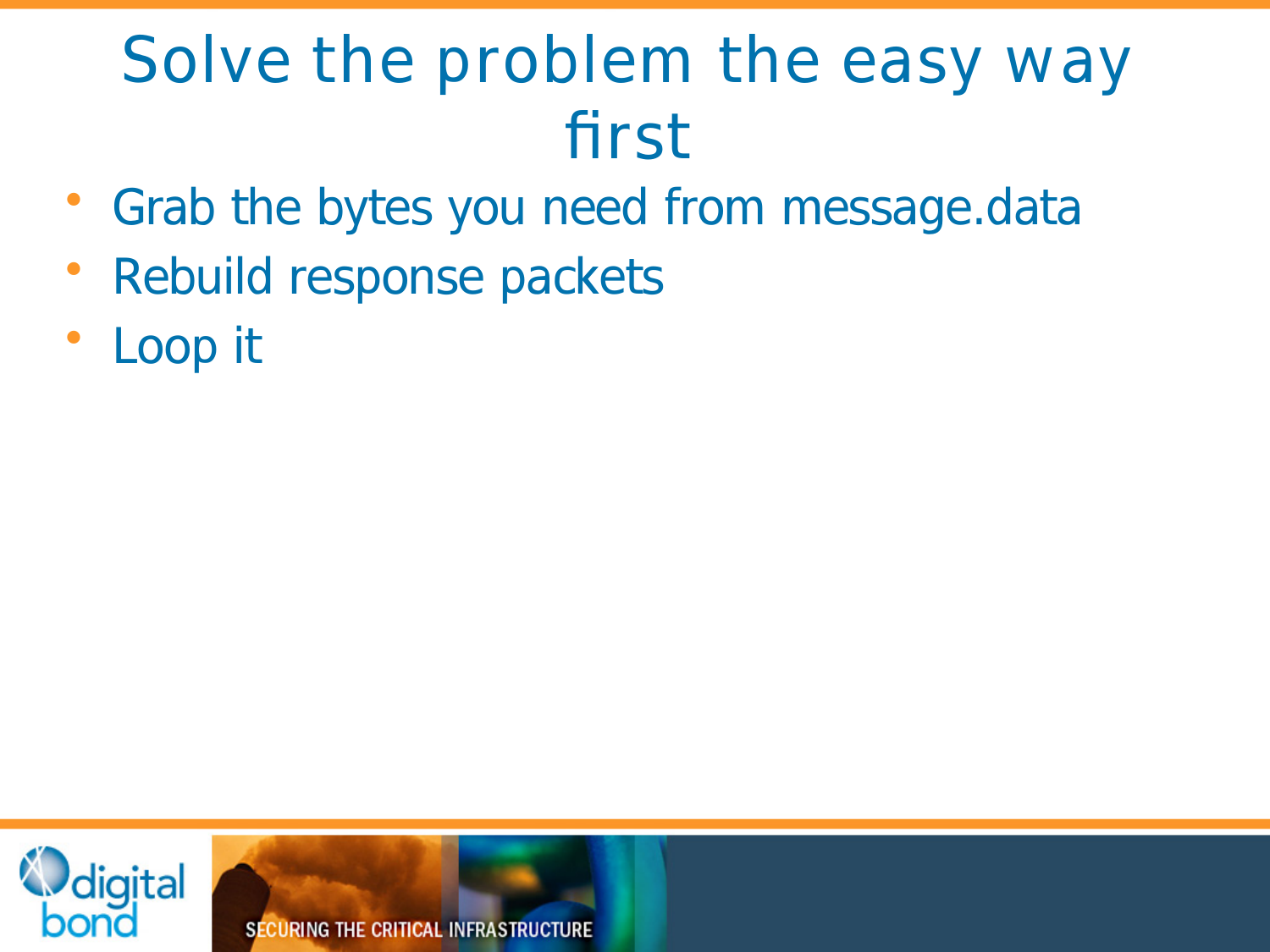

# Solve the problem the easy way first
Grab the bytes you need from message.data
Rebuild response packets
Loop it